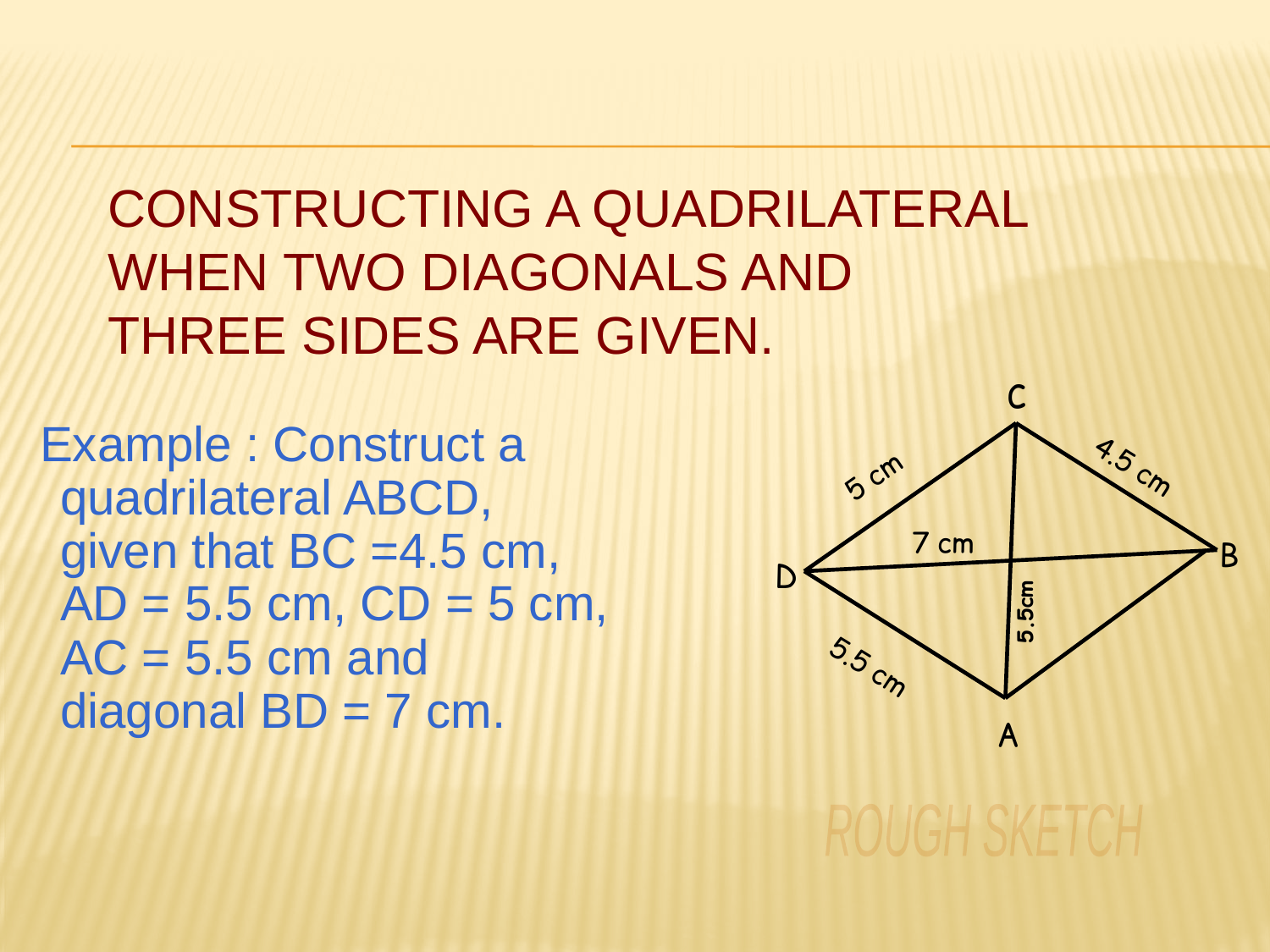

# Constructing a quadrilateral when two diagonals and three sides are given.
C
  Example : Construct a quadrilateral ABCD, given that BC =4.5 cm, AD = 5.5 cm, CD = 5 cm, AC = 5.5 cm and diagonal BD = 7 cm.

5 cm
4.5 cm
7 cm
B
D

5.5cm
5.5 cm
A
ROUGH SKETCH